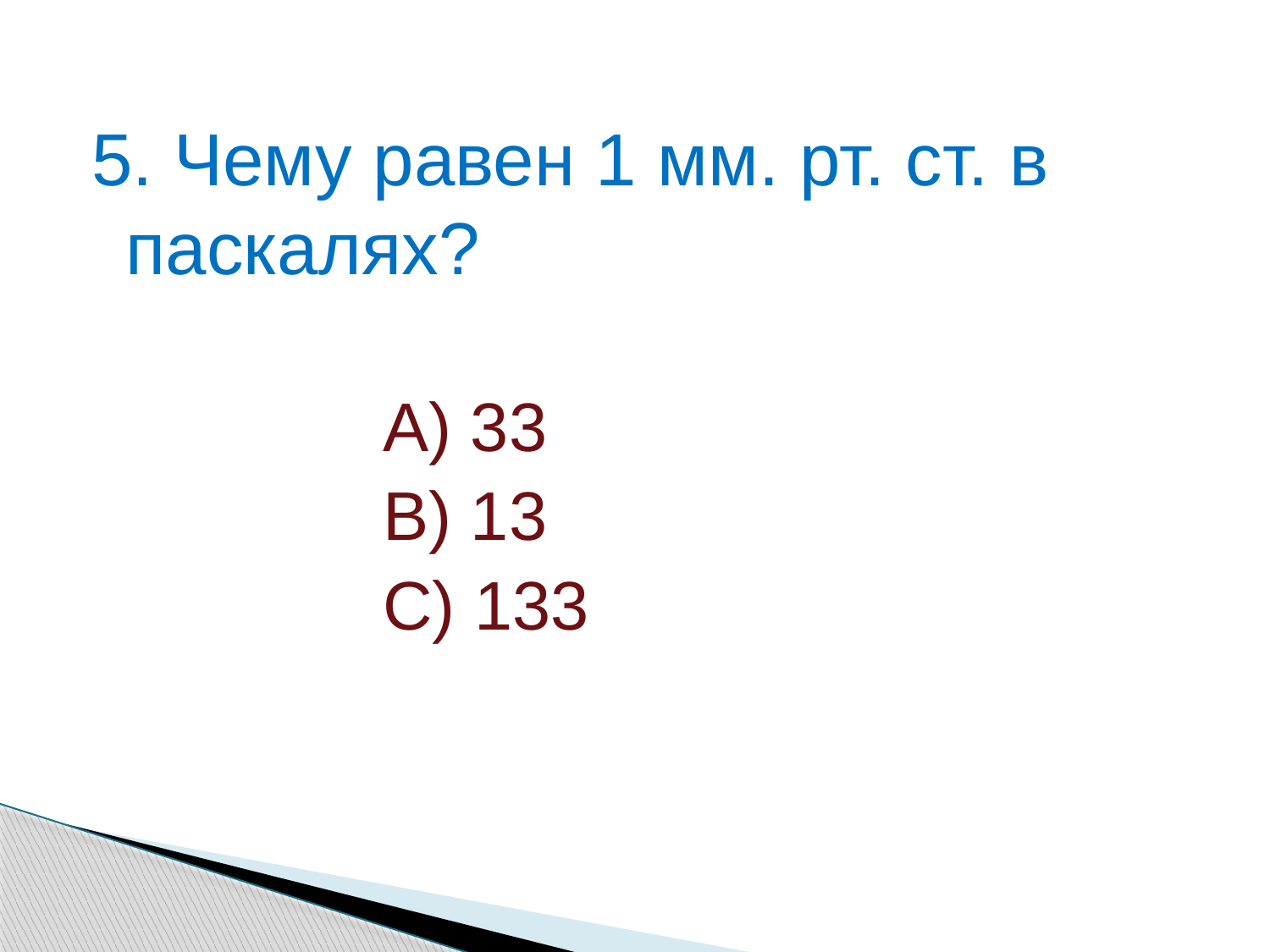

5. Чему равен 1 мм. рт. ст. в паскалях?
A) 33
B) 13
C) 133